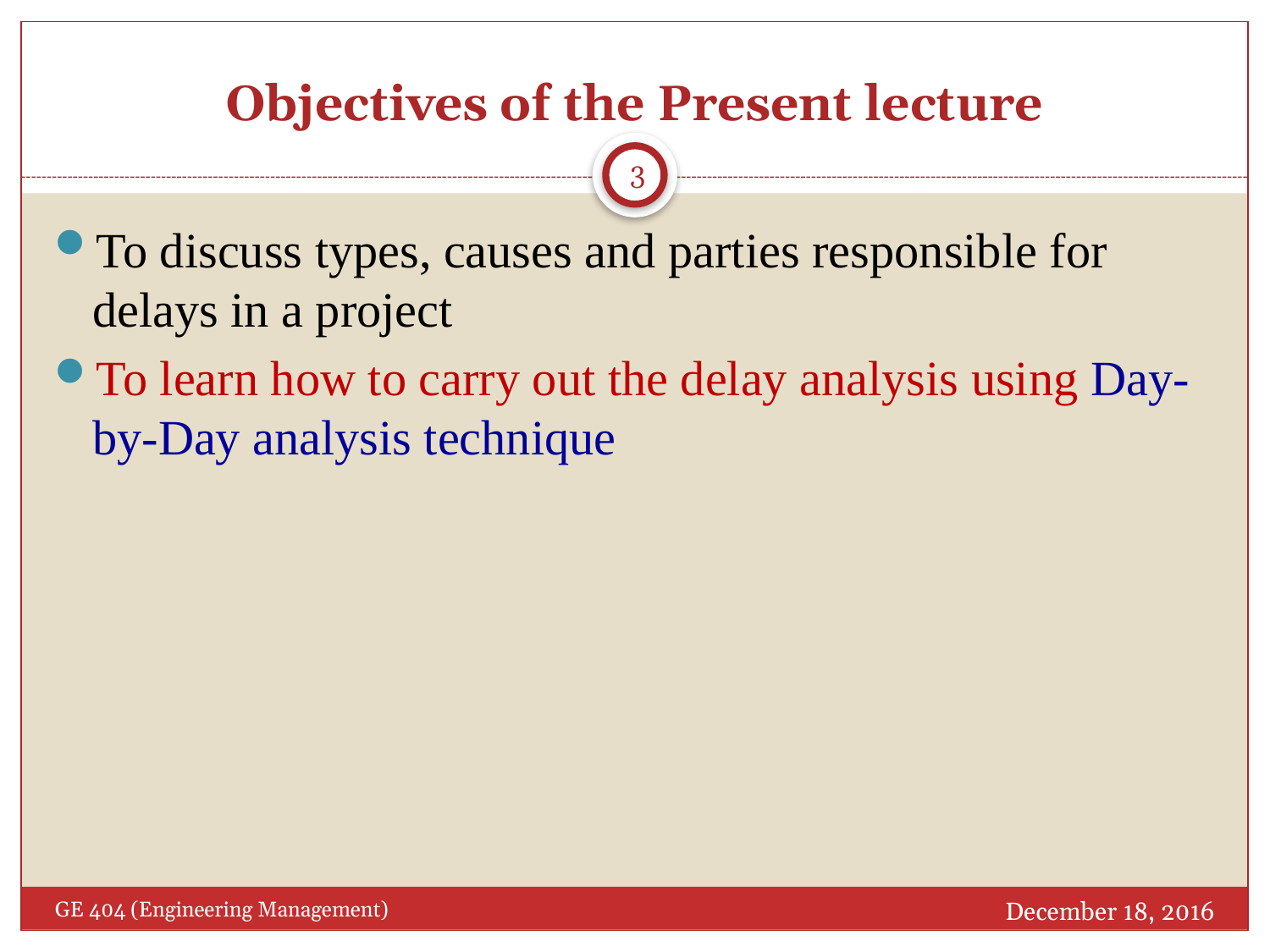

# Objectives of the Present lecture
3
To discuss types, causes and parties responsible for delays in a project
To learn how to carry out the delay analysis using Day-by-Day analysis technique
December 18, 2016
GE 404 (Engineering Management)